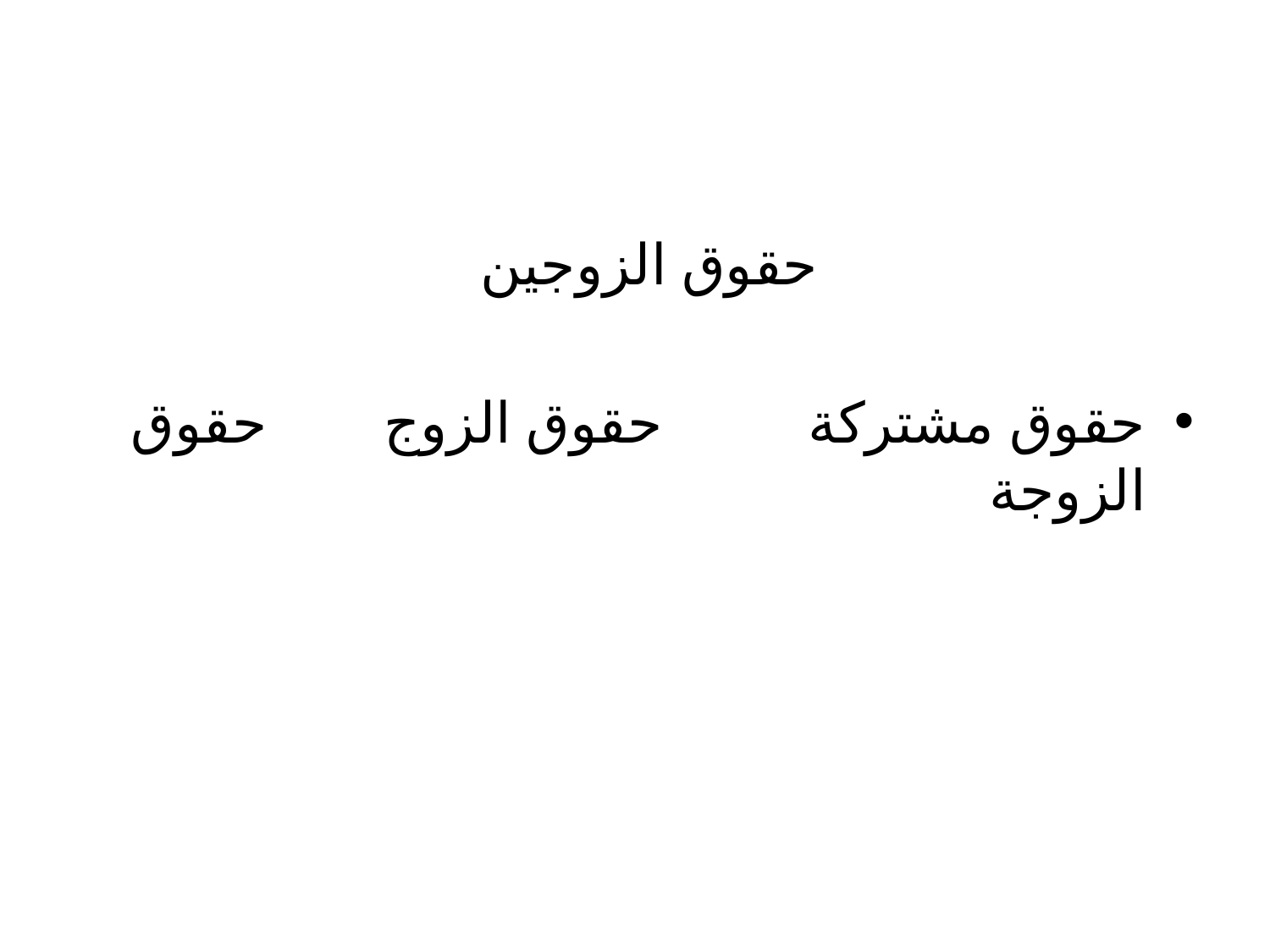

#
حقوق الزوجين

حقوق مشتركة          حقوق الزوج        حقوق الزوجة